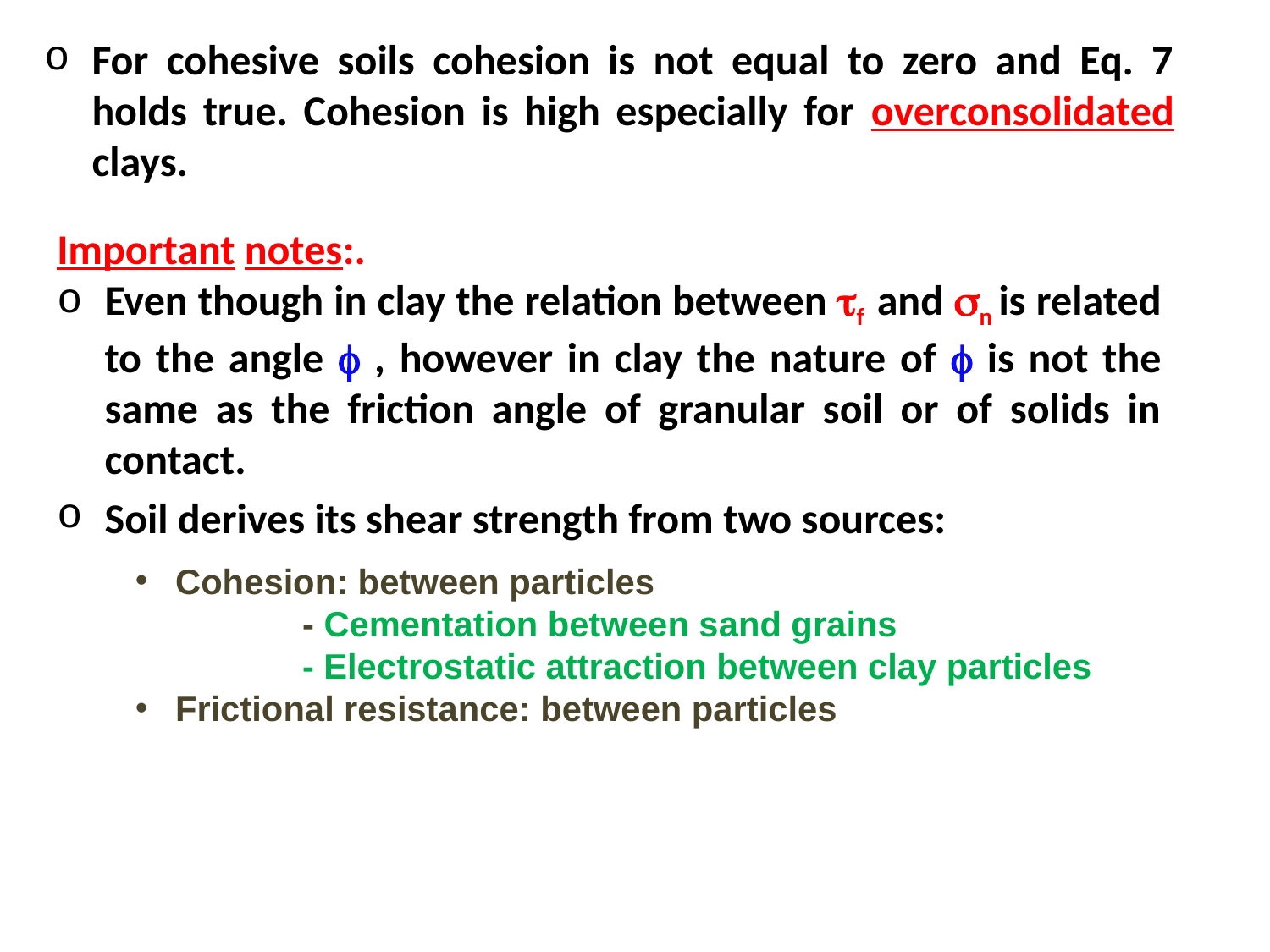

For cohesive soils cohesion is not equal to zero and Eq. 7 holds true. Cohesion is high especially for overconsolidated clays.
Important notes:.
Even though in clay the relation between τf  and σn is related to the angle φ , however in clay the nature of φ is not the same as the friction angle of granular soil or of solids in contact.
Soil derives its shear strength from two sources:
Cohesion: between particles
		- Cementation between sand grains
        	- Electrostatic attraction between clay particles
Frictional resistance: between particles